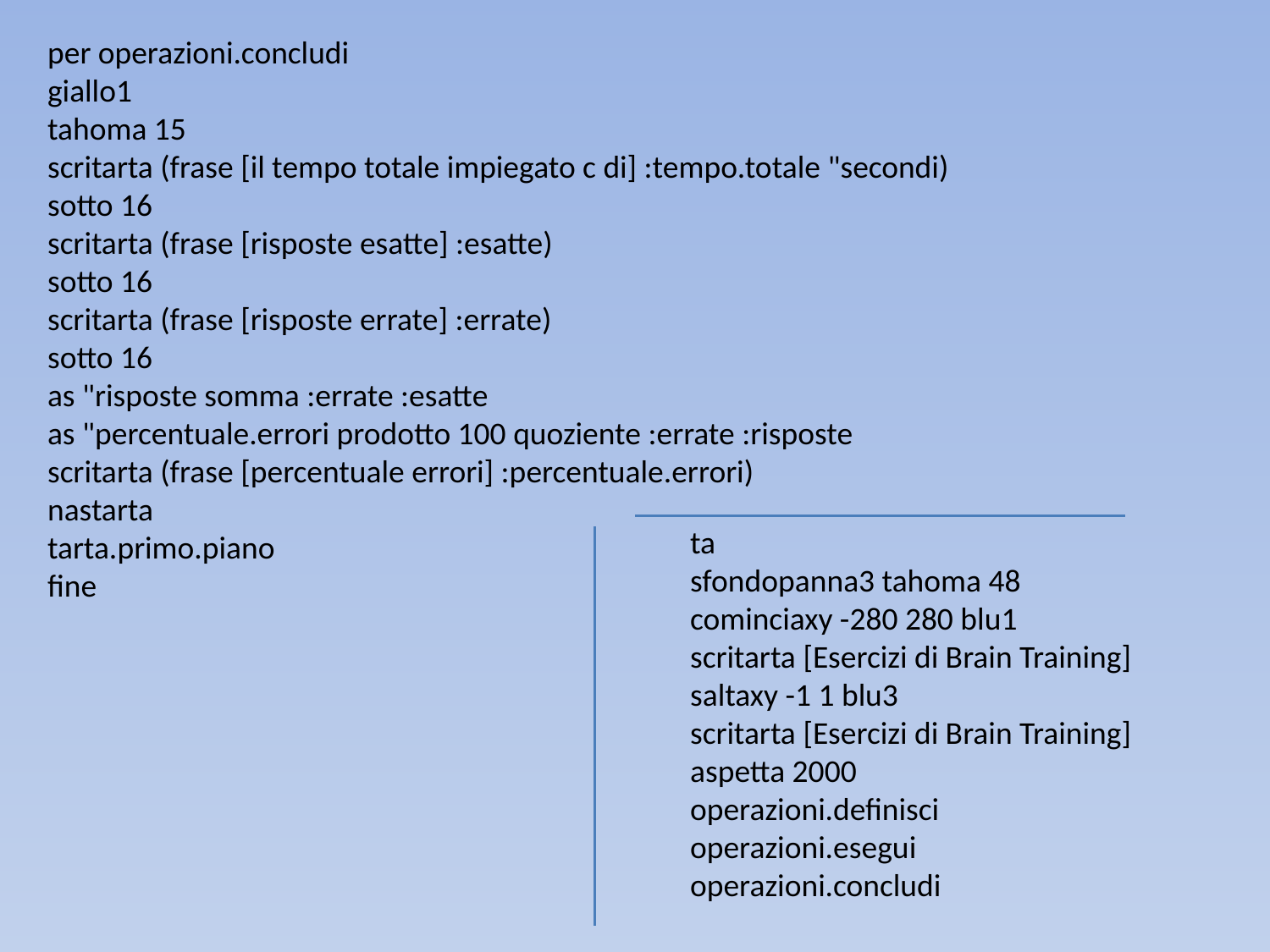

per operazioni.concludi
giallo1
tahoma 15
scritarta (frase [il tempo totale impiegato c di] :tempo.totale "secondi)
sotto 16
scritarta (frase [risposte esatte] :esatte)
sotto 16
scritarta (frase [risposte errate] :errate)
sotto 16
as "risposte somma :errate :esatte
as "percentuale.errori prodotto 100 quoziente :errate :risposte
scritarta (frase [percentuale errori] :percentuale.errori)
nastarta
tarta.primo.piano
fine

ta
sfondopanna3 tahoma 48
cominciaxy -280 280 blu1
scritarta [Esercizi di Brain Training]
saltaxy -1 1 blu3
scritarta [Esercizi di Brain Training]
aspetta 2000
operazioni.definisci
operazioni.esegui
operazioni.concludi